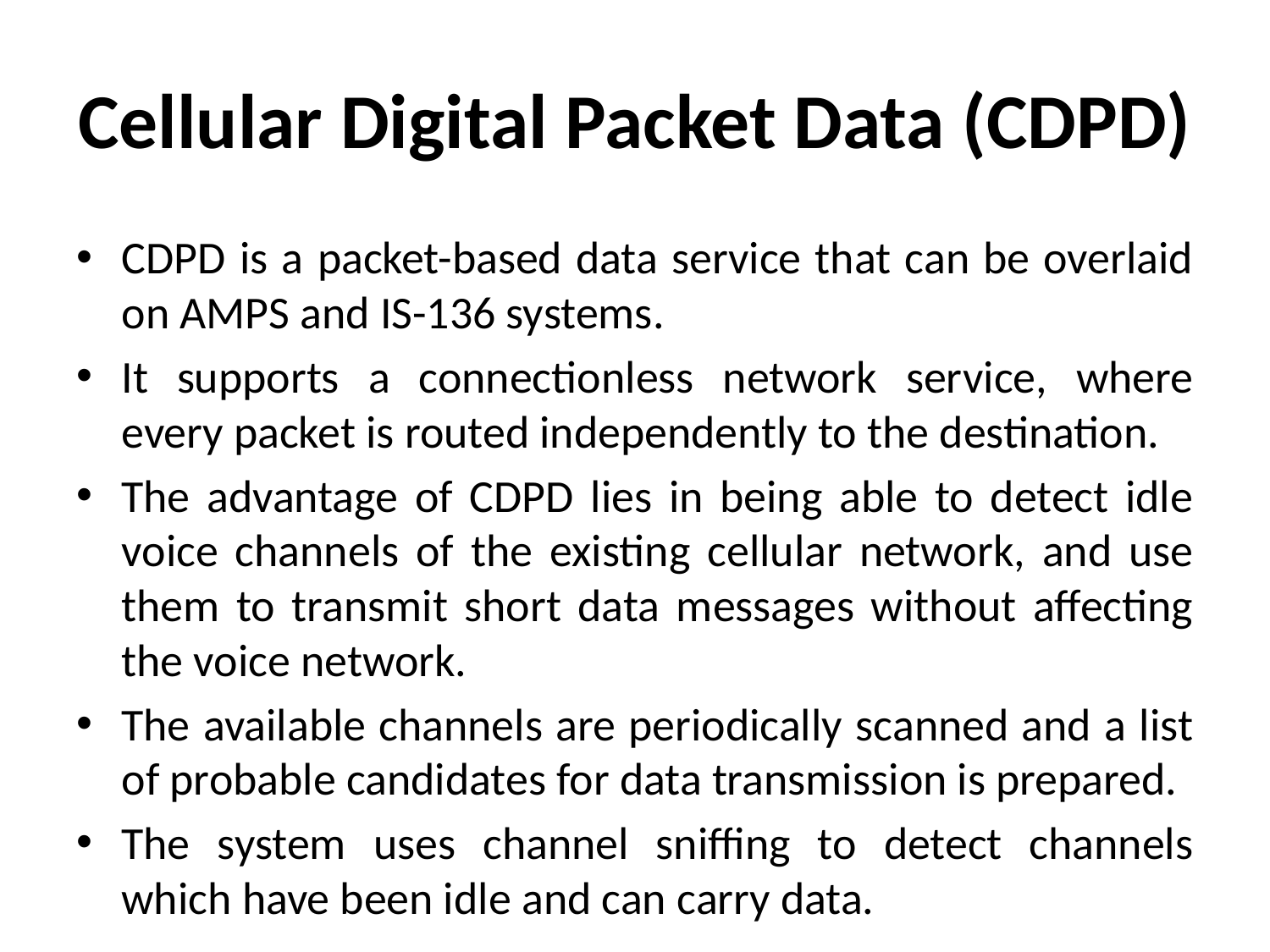

# Cellular Digital Packet Data (CDPD)
CDPD is a packet-based data service that can be overlaid on AMPS and IS-136 systems.
It supports a connectionless network service, where every packet is routed independently to the destination.
The advantage of CDPD lies in being able to detect idle voice channels of the existing cellular network, and use them to transmit short data messages without affecting the voice network.
The available channels are periodically scanned and a list of probable candidates for data transmission is prepared.
The system uses channel sniffing to detect channels which have been idle and can carry data.